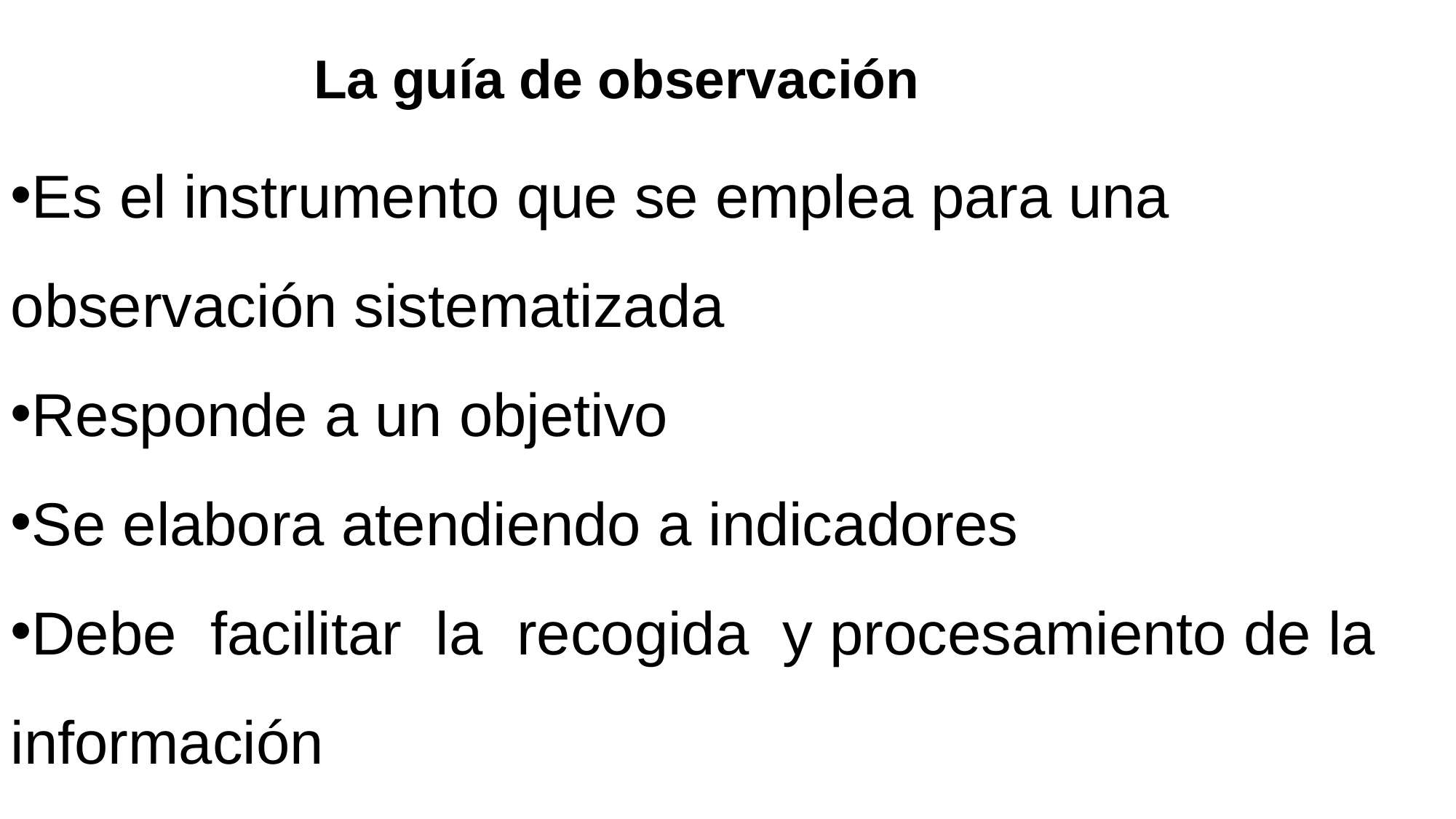

La guía de observación
Es el instrumento que se emplea para una observación sistematizada
Responde a un objetivo
Se elabora atendiendo a indicadores
Debe  facilitar  la  recogida  y procesamiento de la información